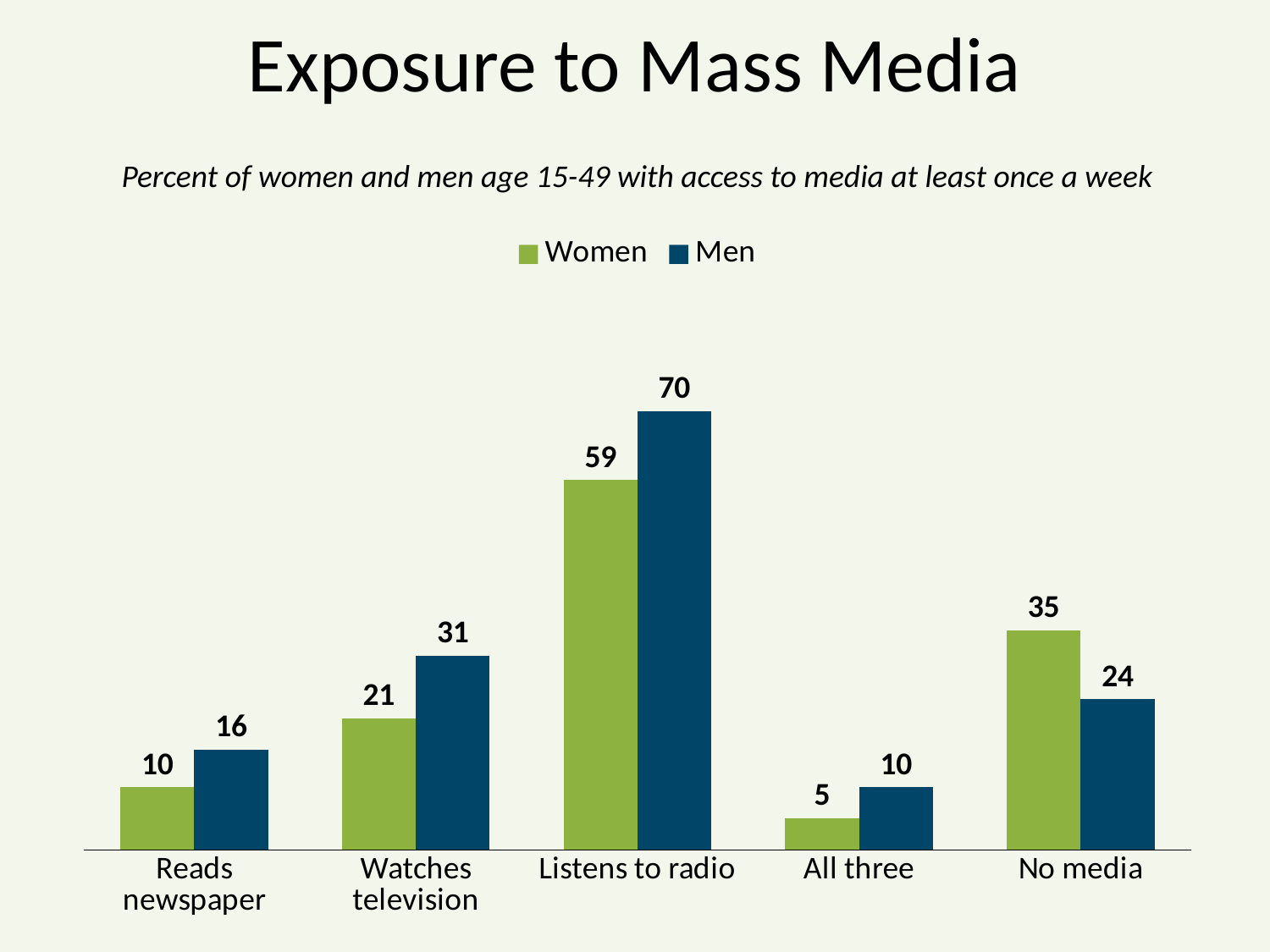

# Exposure to Mass Media
Percent of women and men age 15-49 with access to media at least once a week

### Chart

| Category | Women | Men |
|---|---|---|
| Reads newspaper | 10.0 | 16.0 |
| Watches television | 21.0 | 31.0 |
| Listens to radio | 59.0 | 70.0 |
| All three | 5.0 | 10.0 |
| No media | 35.0 | 24.0 |